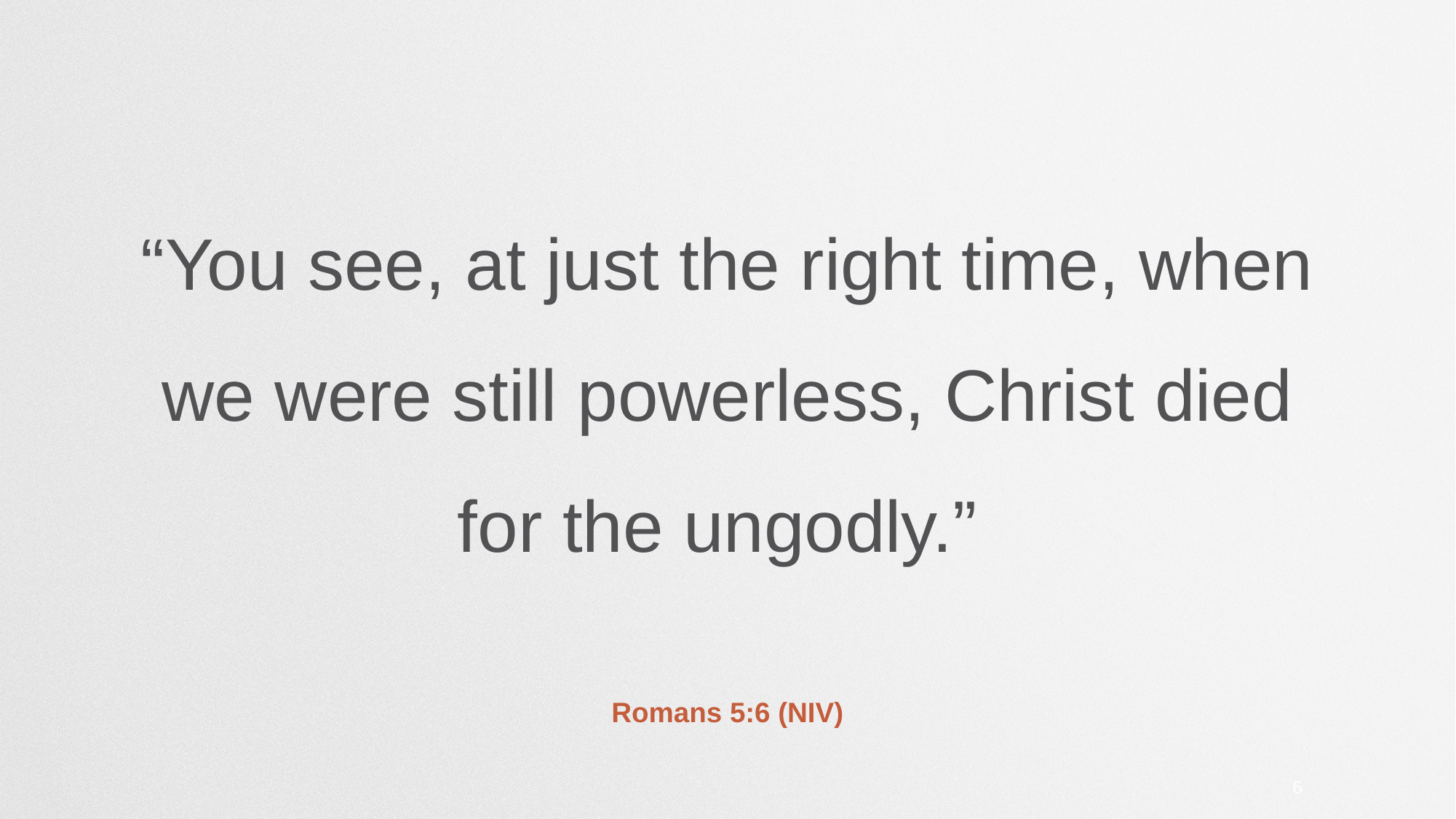

“You see, at just the right time, when we were still powerless, Christ died for the ungodly.”
# Romans 5:6 (NIV)
6